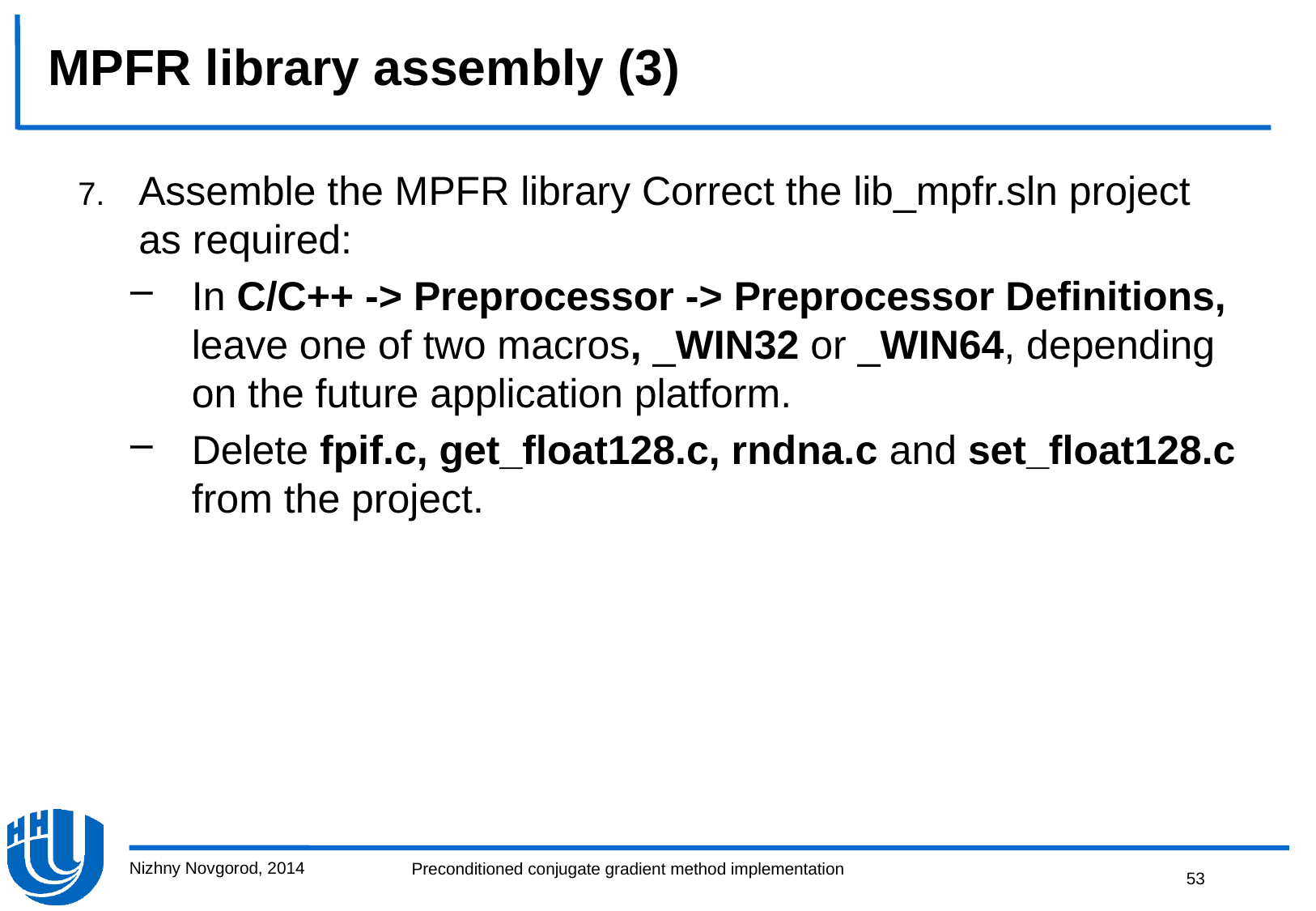

# MPFR library assembly (3)
Assemble the MPFR library Correct the lib_mpfr.sln project as required:
In C/C++ -> Preprocessor -> Preprocessor Definitions, leave one of two macros, _WIN32 or _WIN64, depending on the future application platform.
Delete fpif.c, get_float128.c, rndna.c and set_float128.c from the project.

Nizhny Novgorod, 2014
53
Preconditioned conjugate gradient method implementation